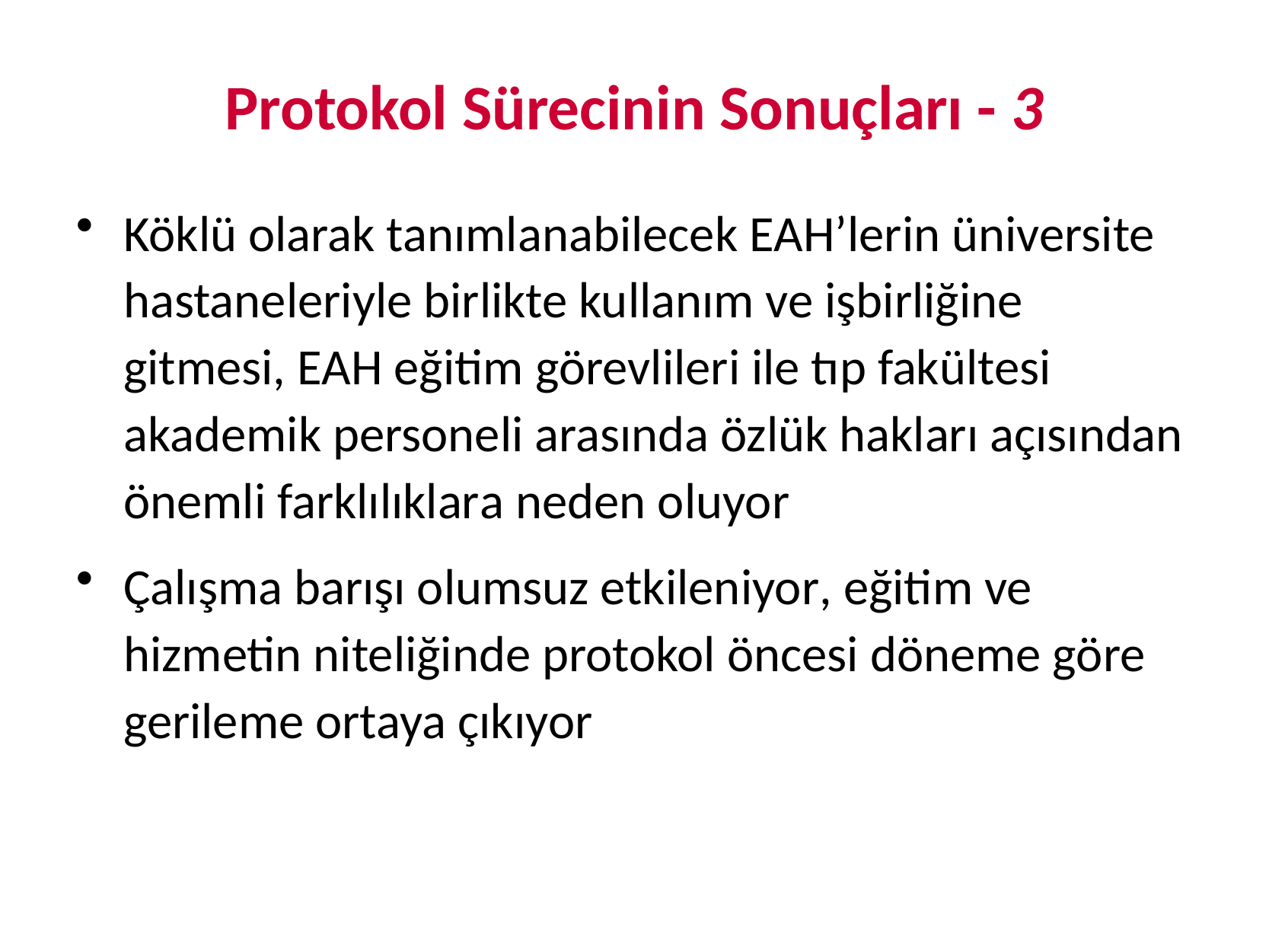

# Protokol Sürecinin Sonuçları - 3
Köklü olarak tanımlanabilecek EAH’lerin üniversite hastaneleriyle birlikte kullanım ve işbirliğine gitmesi, EAH eğitim görevlileri ile tıp fakültesi akademik personeli arasında özlük hakları açısından önemli farklılıklara neden oluyor
Çalışma barışı olumsuz etkileniyor, eğitim ve hizmetin niteliğinde protokol öncesi döneme göre gerileme ortaya çıkıyor